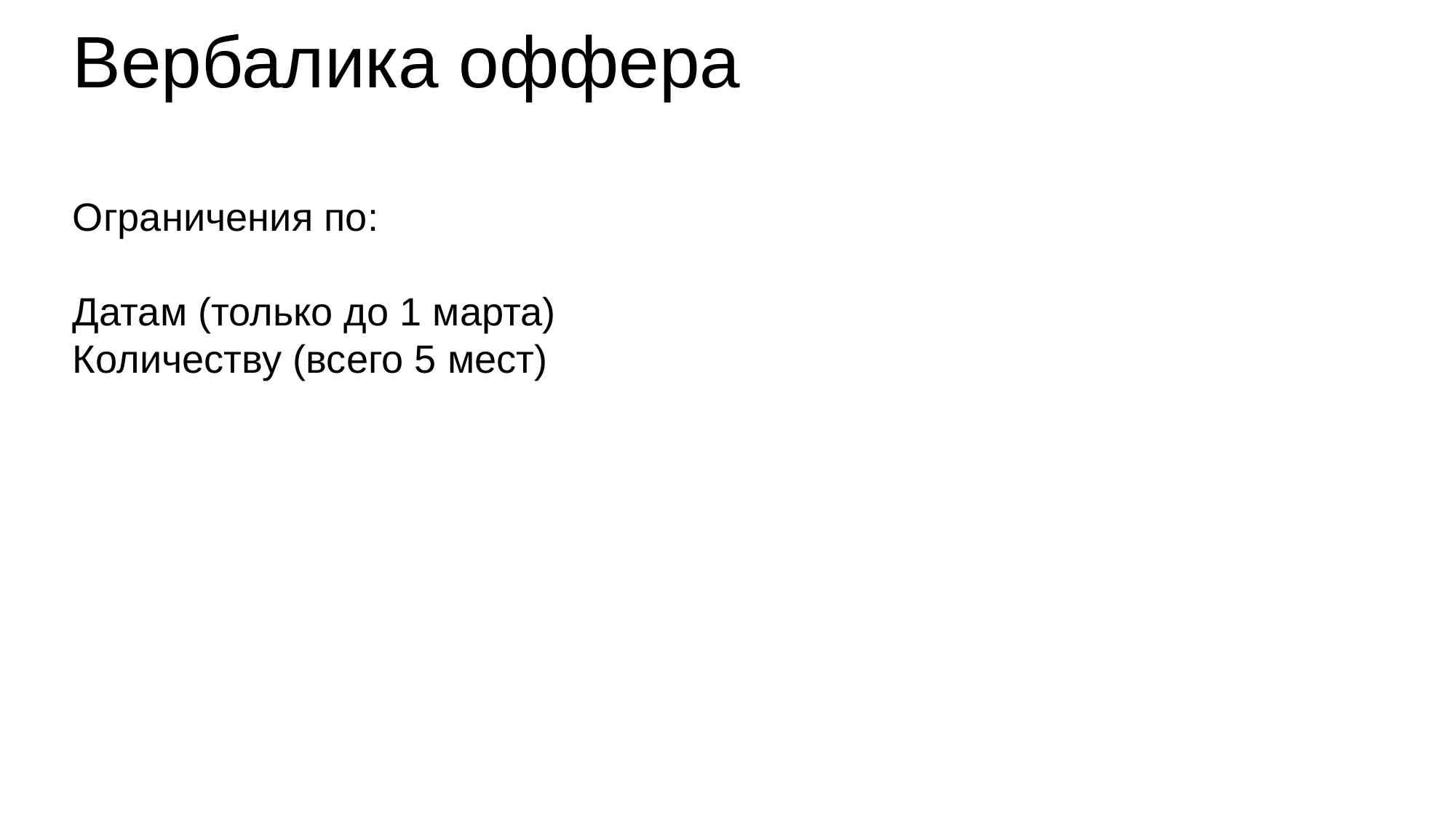

# Вербалика оффера

Ограничения по:

Датам (только до 1 марта)
Количеству (всего 5 мест)